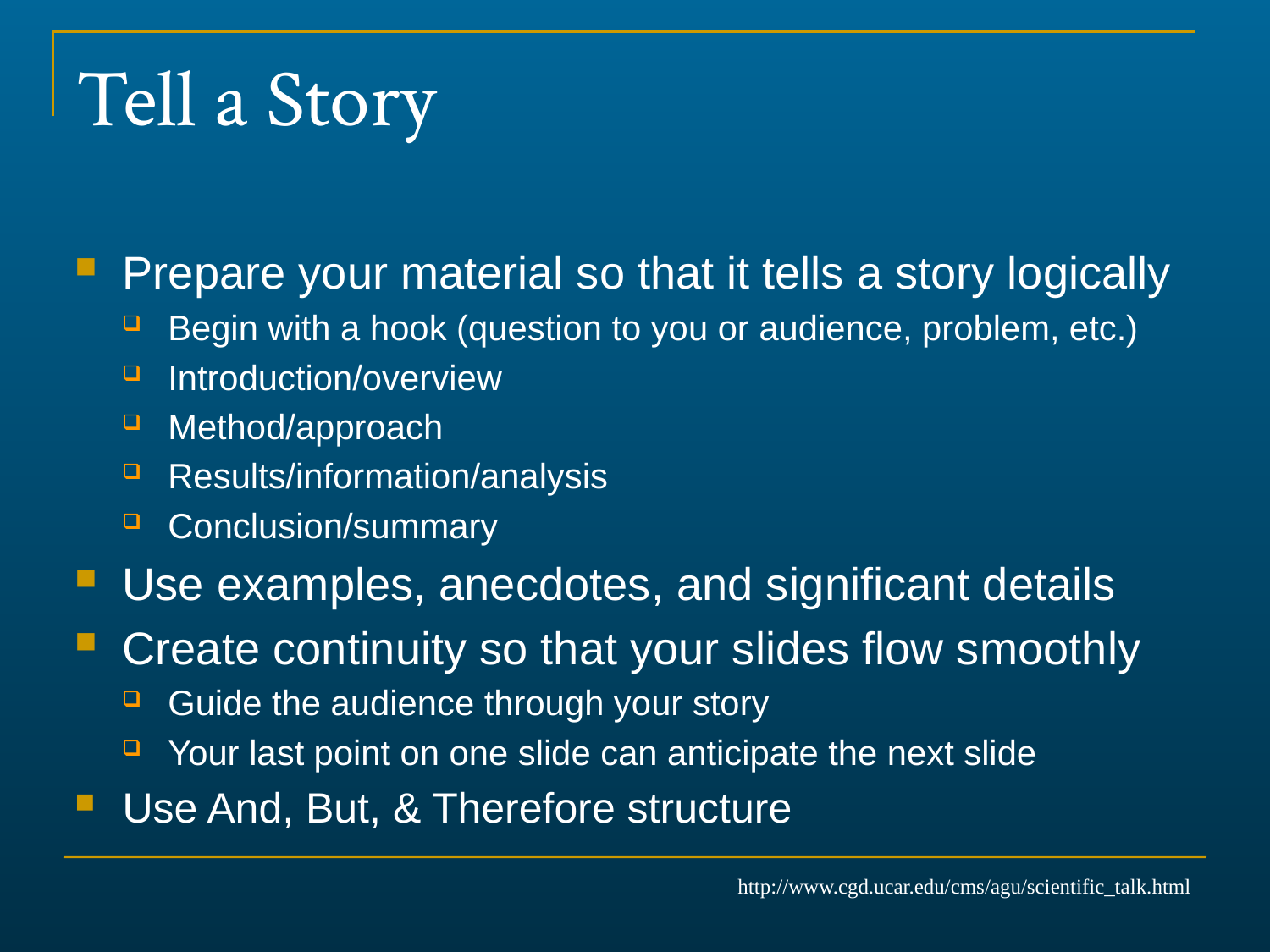

# Tell a Story
Prepare your material so that it tells a story logically
Begin with a hook (question to you or audience, problem, etc.)
Introduction/overview
Method/approach
Results/information/analysis
Conclusion/summary
Use examples, anecdotes, and significant details
Create continuity so that your slides flow smoothly
Guide the audience through your story
Your last point on one slide can anticipate the next slide
Use And, But, & Therefore structure
http://www.cgd.ucar.edu/cms/agu/scientific_talk.html